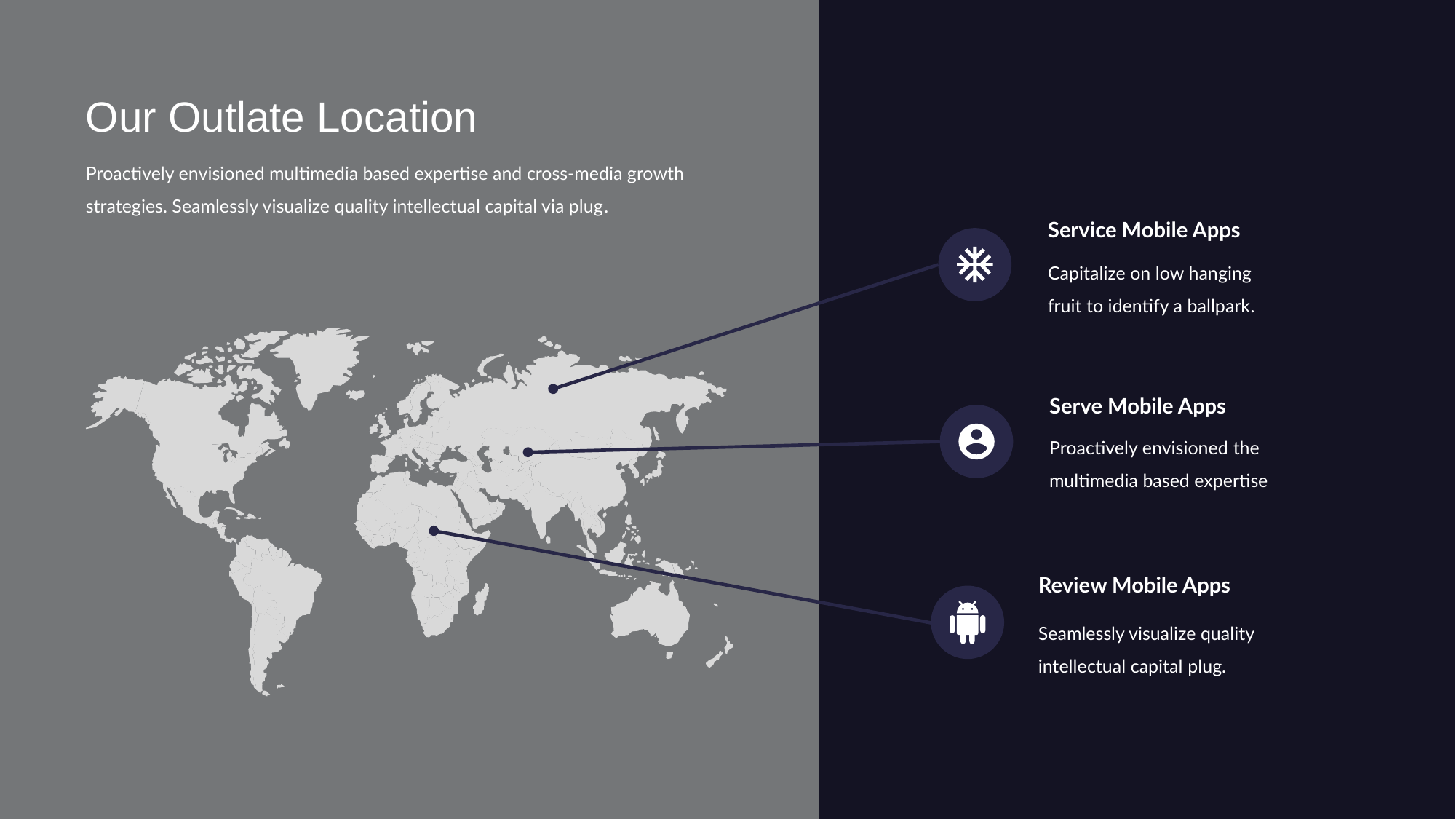

Our Outlate Location
Proactively envisioned multimedia based expertise and cross-media growth strategies. Seamlessly visualize quality intellectual capital via plug.
Service Mobile Apps

Capitalize on low hanging fruit to identify a ballpark.

Serve Mobile Apps

Proactively envisioned the multimedia based expertise
Review Mobile Apps

Seamlessly visualize quality intellectual capital plug.